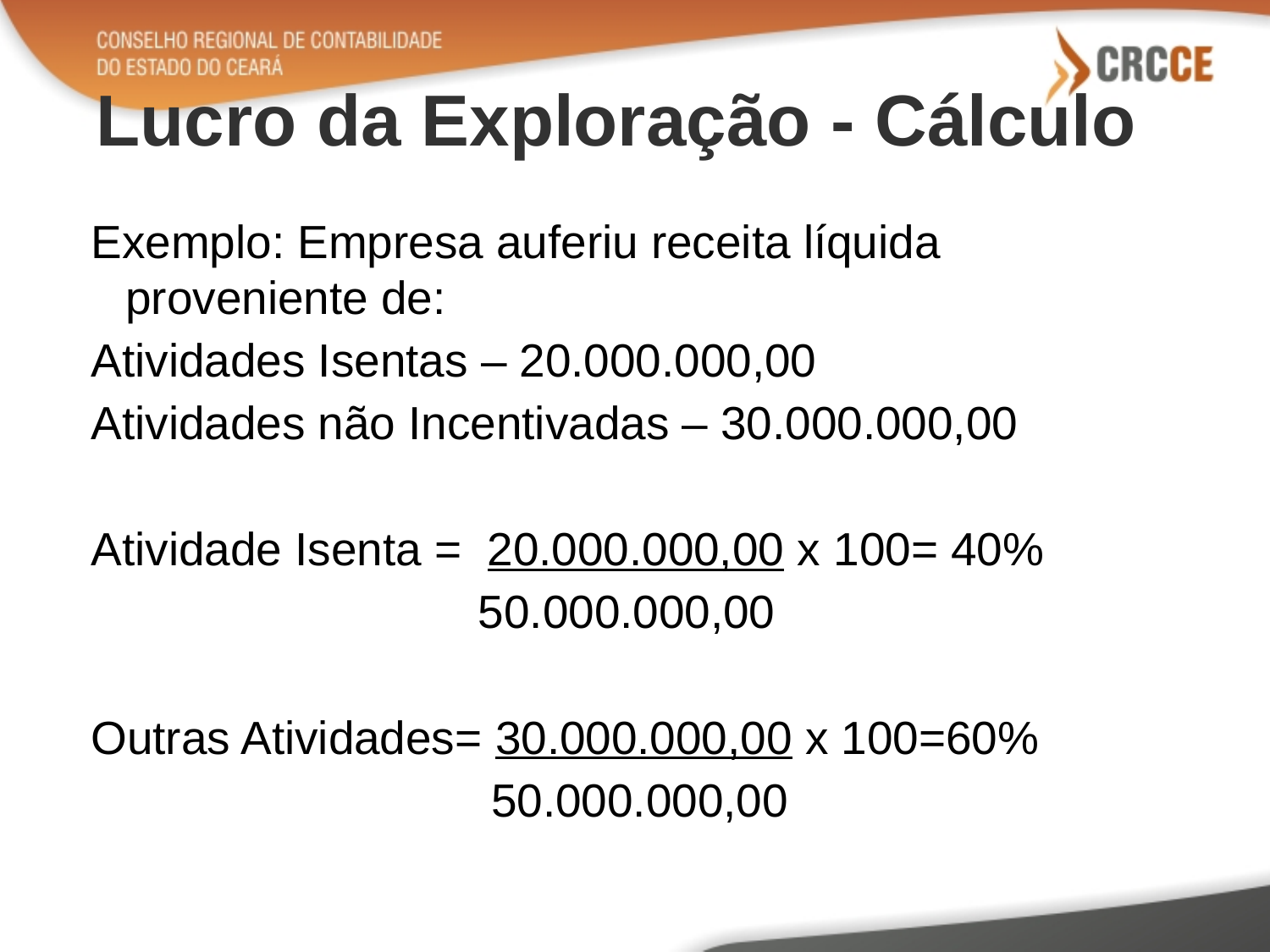

# Lucro da Exploração - Cálculo
Exemplo: Empresa auferiu receita líquida proveniente de:
Atividades Isentas – 20.000.000,00
Atividades não Incentivadas – 30.000.000,00

Atividade Isenta =  20.000.000,00 x 100= 40%
                              50.000.000,00

Outras Atividades= 30.000.000,00 x 100=60%
                               50.000.000,00